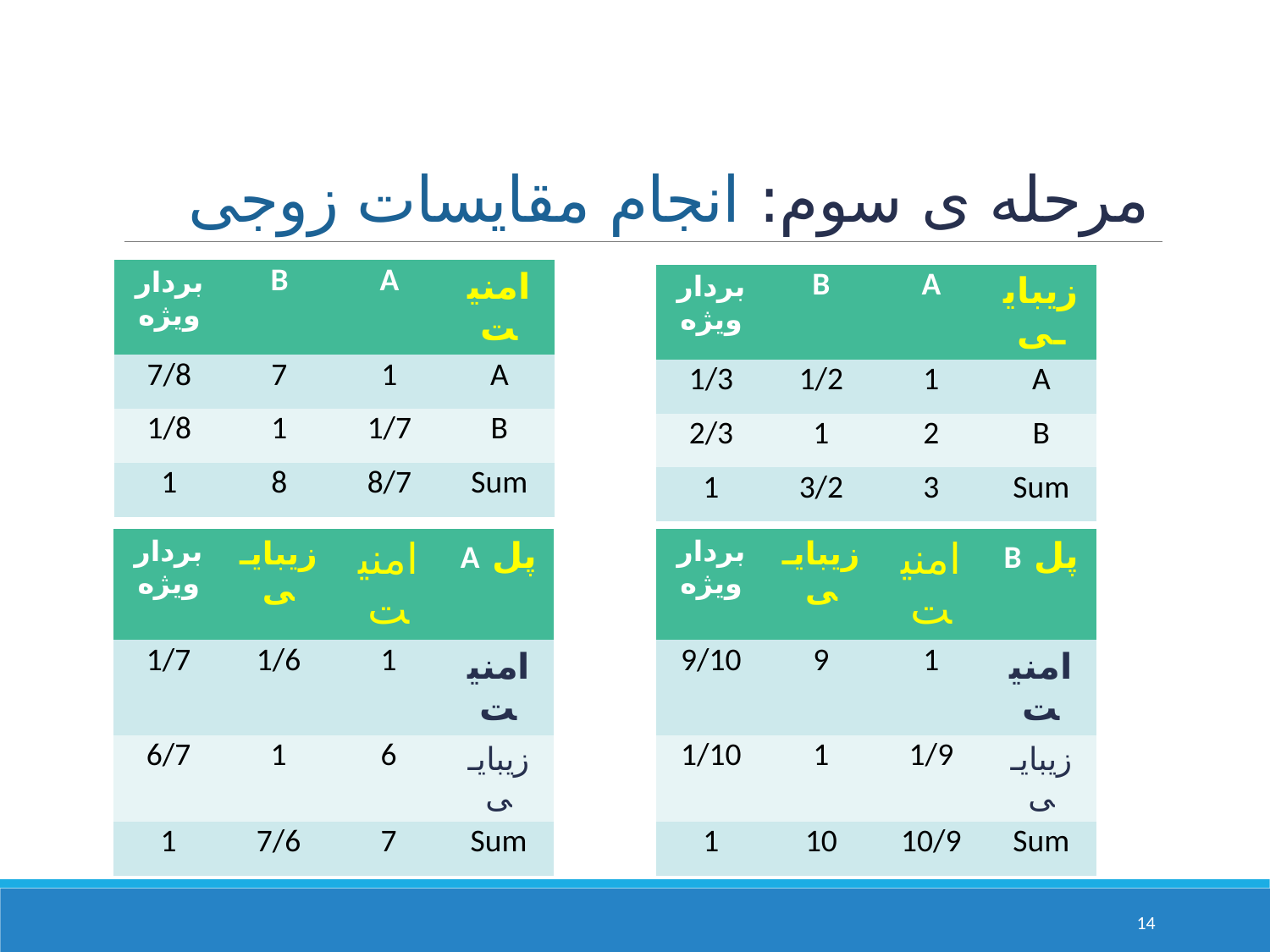

# مرحله ی سوم: انجام مقایسات زوجی
| بردار ویژه | B | A | امنیت |
| --- | --- | --- | --- |
| 7/8 | 7 | 1 | A |
| 1/8 | 1 | 1/7 | B |
| 1 | 8 | 8/7 | Sum |
| بردار ویژه | B | A | زیبایـی |
| --- | --- | --- | --- |
| 1/3 | 1/2 | 1 | A |
| 2/3 | 1 | 2 | B |
| 1 | 3/2 | 3 | Sum |
| بردار ویژه | زیبایـی | امنیت | پل A |
| --- | --- | --- | --- |
| 1/7 | 1/6 | 1 | امنیت |
| 6/7 | 1 | 6 | زیبایـی |
| 1 | 7/6 | 7 | Sum |
| بردار ویژه | زیبایـی | امنیت | پل B |
| --- | --- | --- | --- |
| 9/10 | 9 | 1 | امنیت |
| 1/10 | 1 | 1/9 | زیبایـی |
| 1 | 10 | 10/9 | Sum |
14